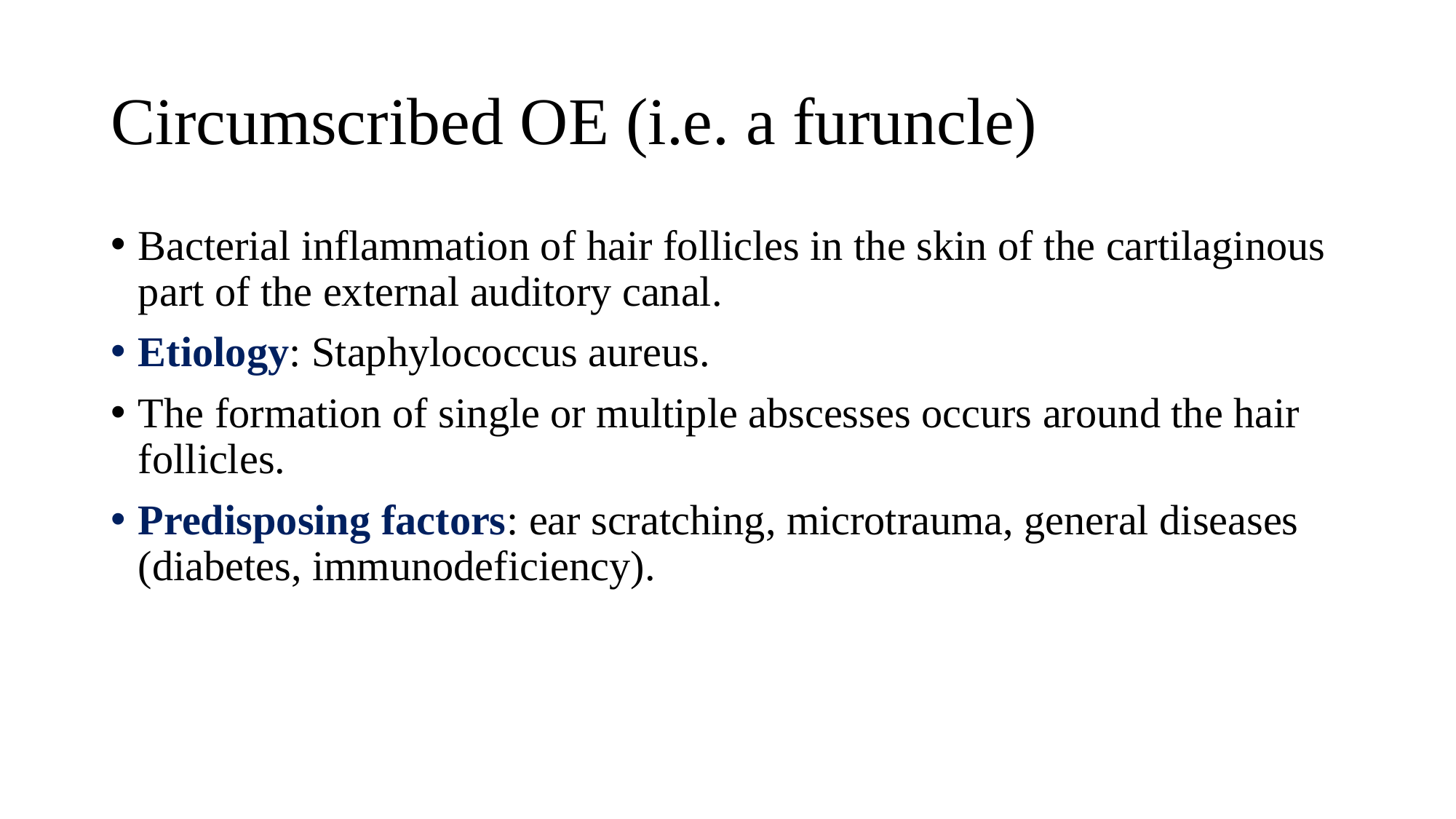

# Circumscribed OE (i.e. a furuncle)
Bacterial inflammation of hair follicles in the skin of the cartilaginous part of the external auditory canal.
Etiology: Staphylococcus aureus.
The formation of single or multiple abscesses occurs around the hair follicles.
Predisposing factors: ear scratching, microtrauma, general diseases (diabetes, immunodeficiency).